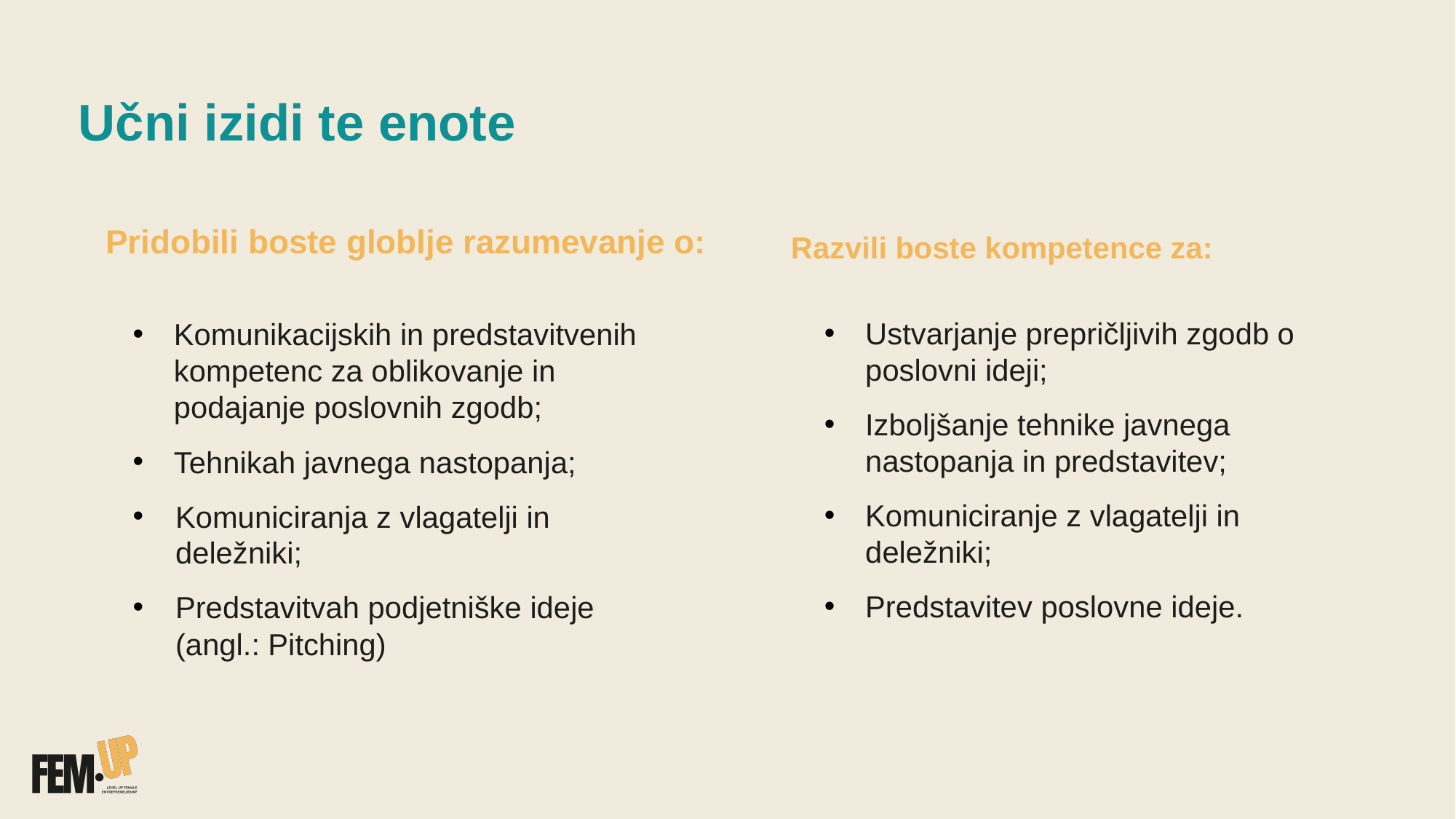

# Učni izidi te enote
Pridobili boste globlje razumevanje o:
Razvili boste kompetence za:

Ustvarjanje prepričljivih zgodb o poslovni ideji;
Izboljšanje tehnike javnega nastopanja in predstavitev;
Komuniciranje z vlagatelji in deležniki;
Predstavitev poslovne ideje.

Komunikacijskih in predstavitvenih kompetenc za oblikovanje in podajanje poslovnih zgodb;​
Tehnikah javnega nastopanja;
Komuniciranja z vlagatelji in deležniki;
Predstavitvah podjetniške ideje (angl.: Pitching)